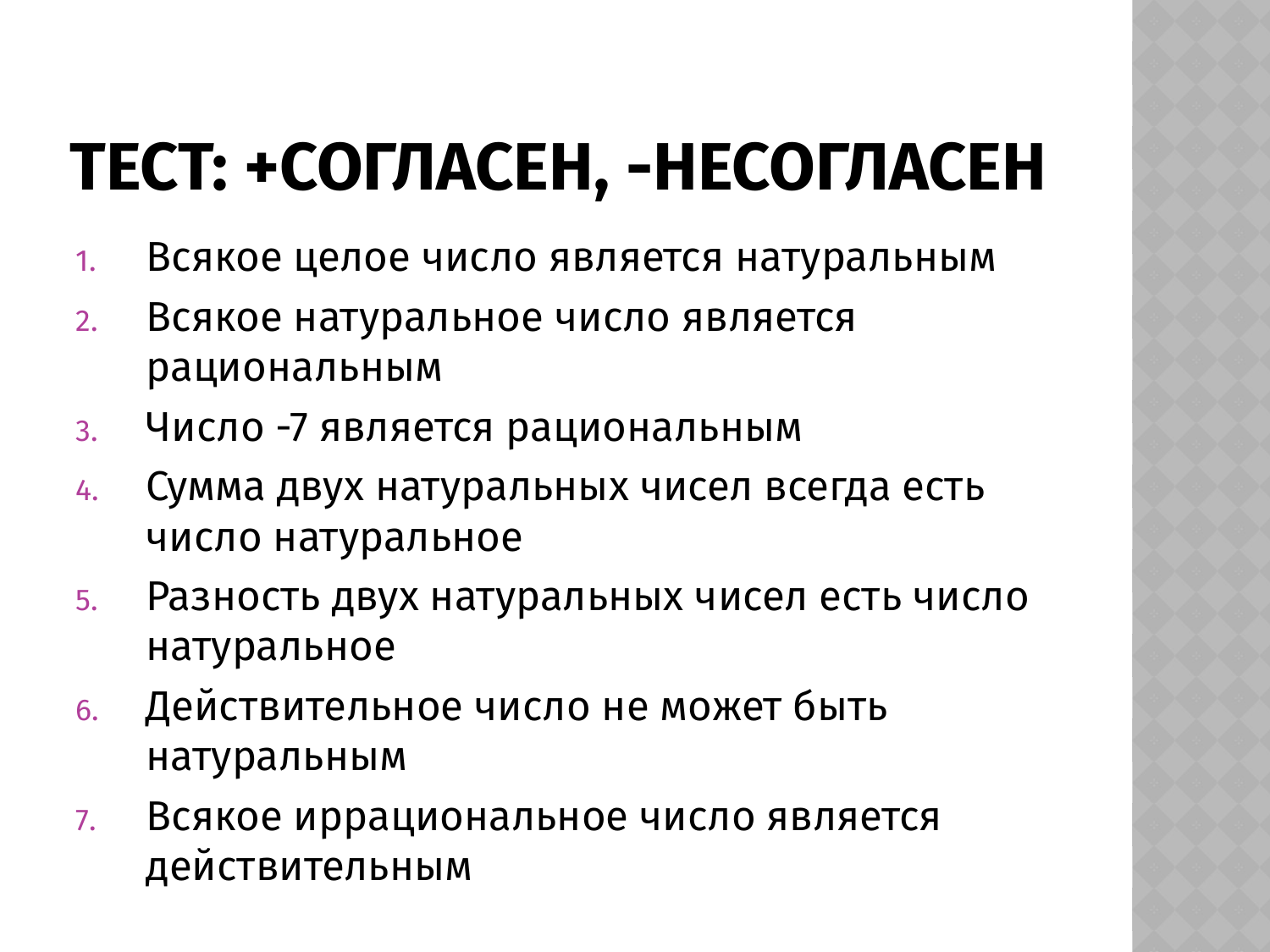

# ТЕСТ: +согласен, -несогласен
Всякое целое число является натуральным
Всякое натуральное число является рациональным
Число -7 является рациональным
Сумма двух натуральных чисел всегда есть число натуральное
Разность двух натуральных чисел есть число натуральное
Действительное число не может быть натуральным
Всякое иррациональное число является действительным